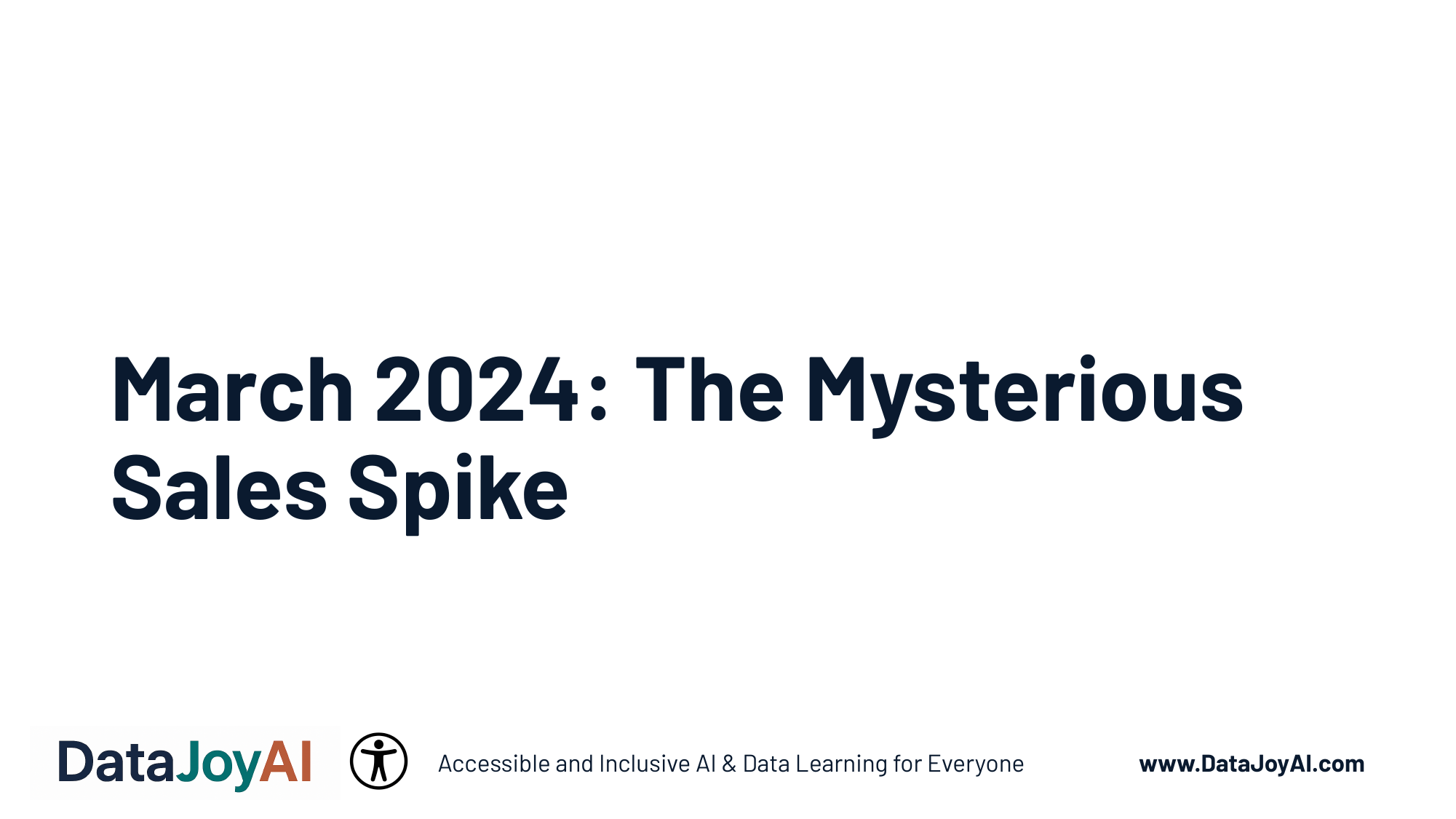

# March 2024: The Mysterious Sales Spike